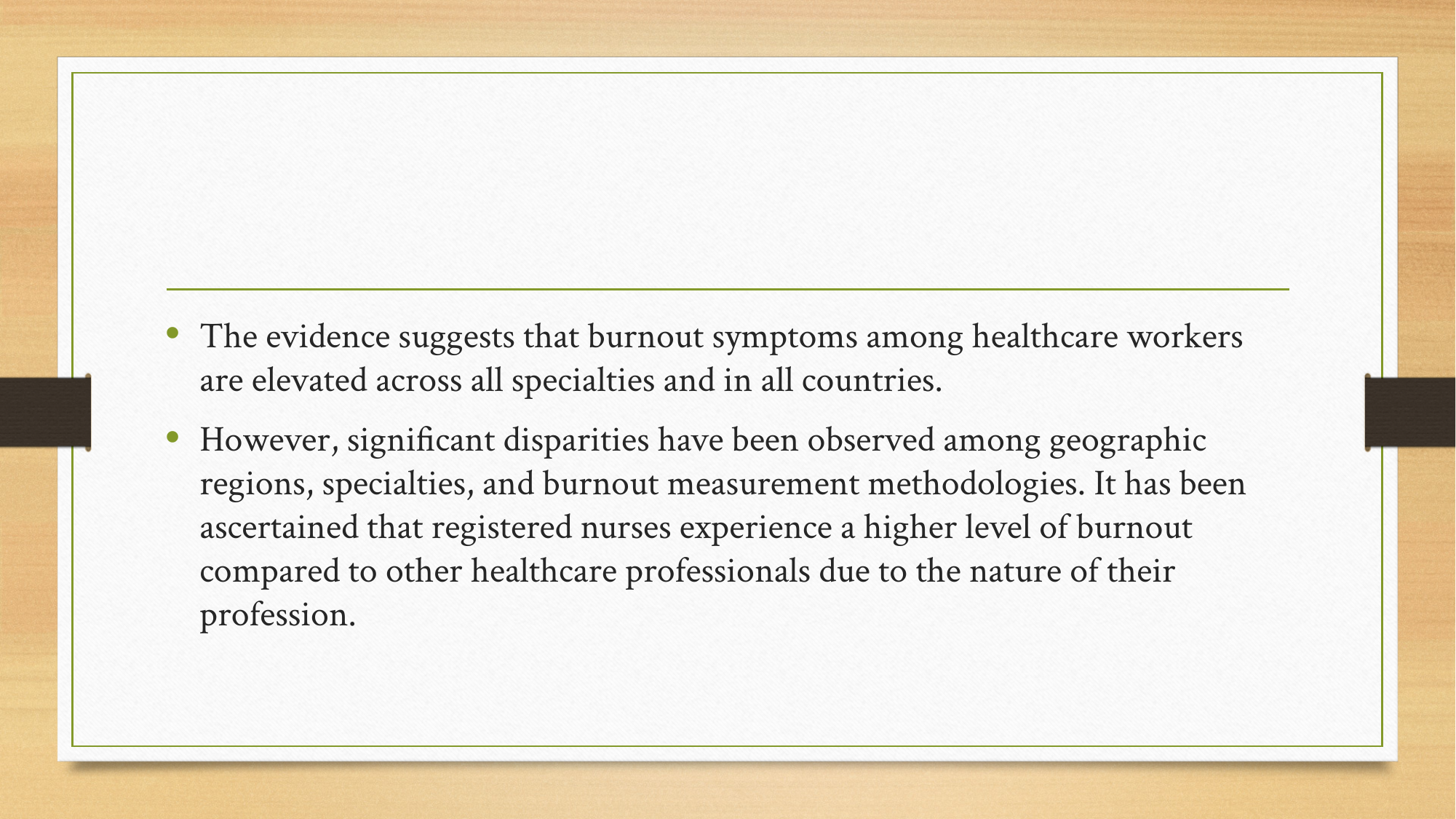

#
The evidence suggests that burnout symptoms among healthcare workers are elevated across all specialties and in all countries.
However, significant disparities have been observed among geographic regions, specialties, and burnout measurement methodologies. It has been ascertained that registered nurses experience a higher level of burnout compared to other healthcare professionals due to the nature of their profession.